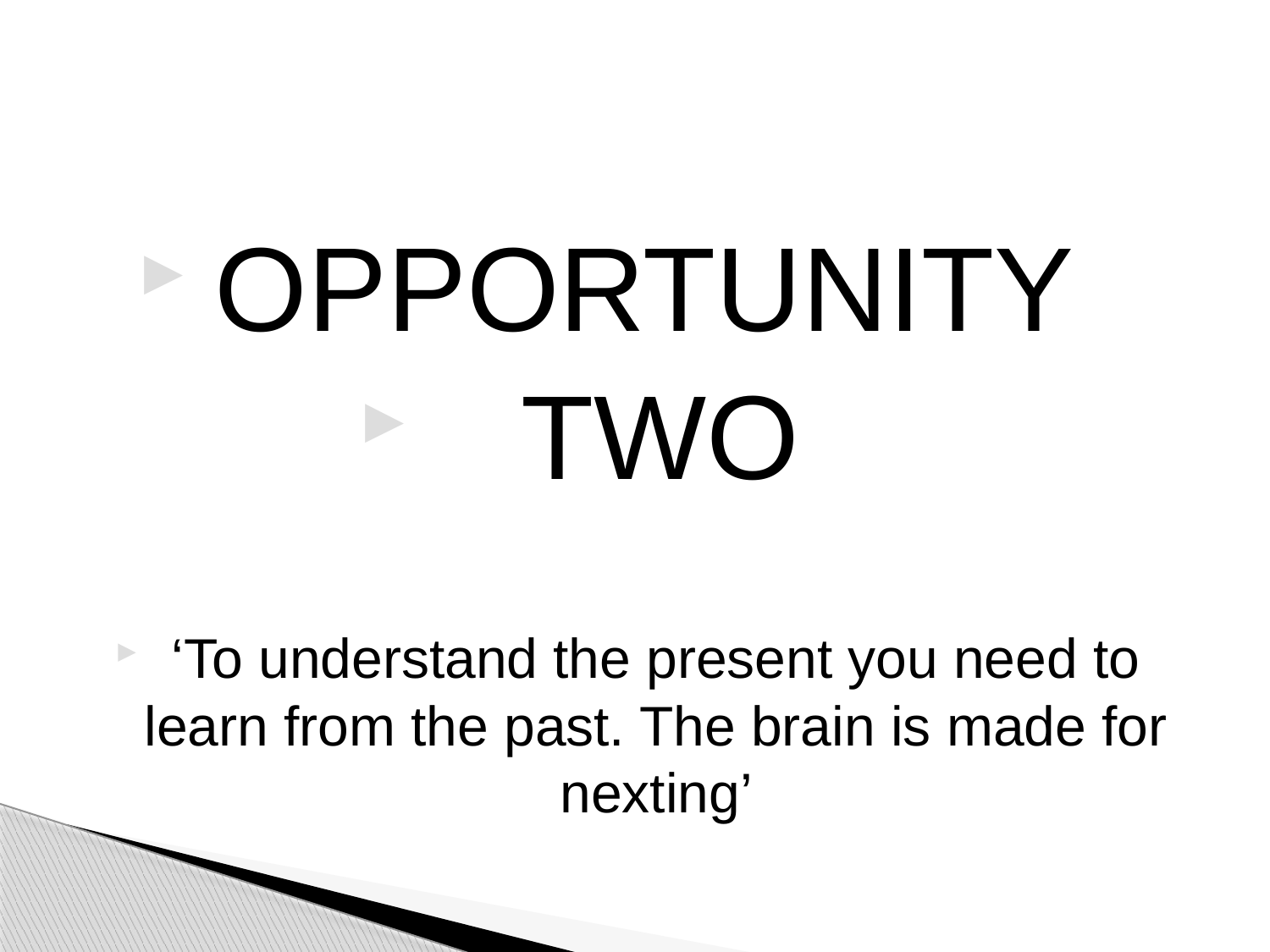

#
OPPORTUNITY
TWO

‘To understand the present you need to learn from the past. The brain is made for nexting’